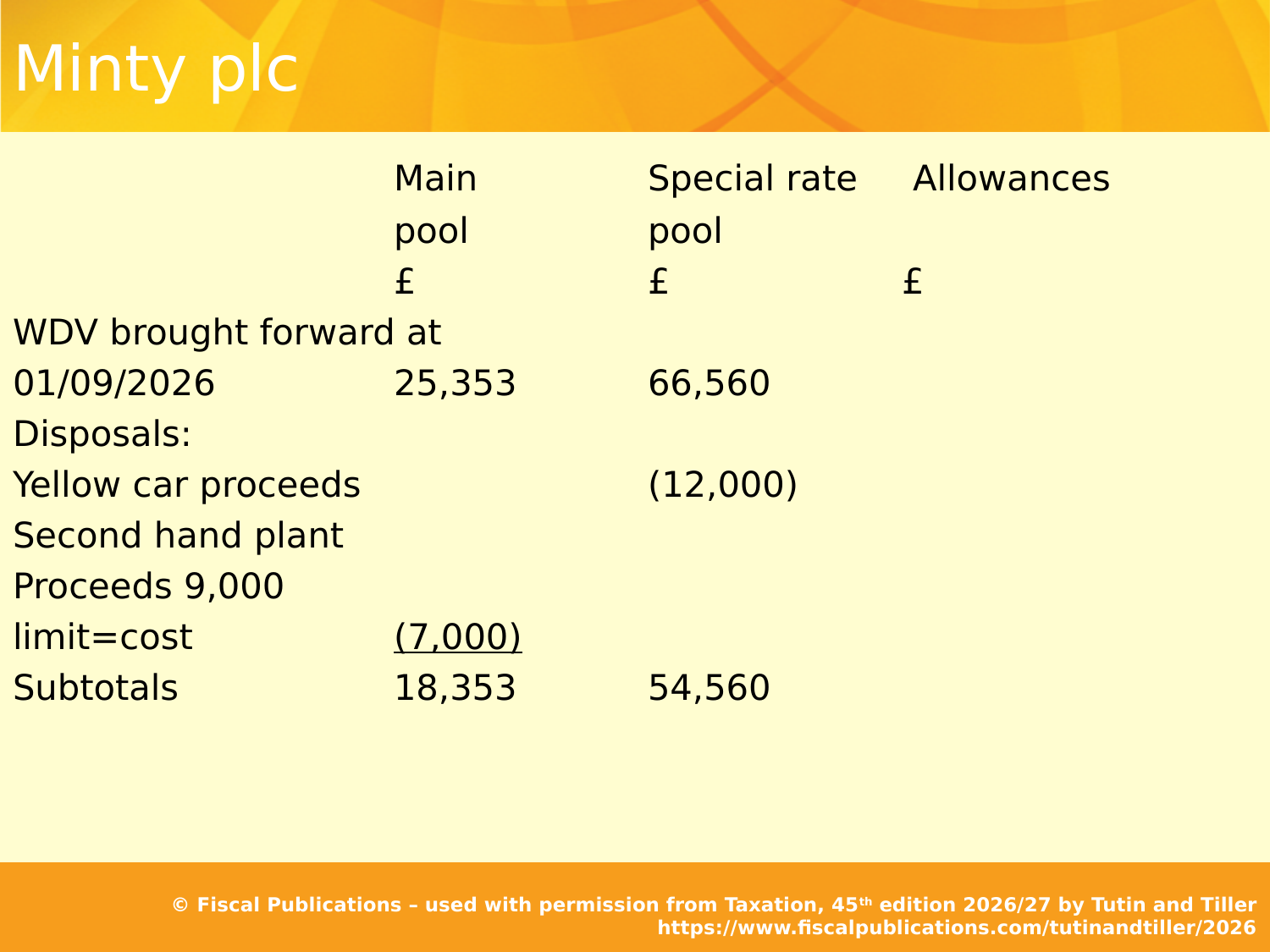

# Minty plc
			Main		Special rate	 Allowances
			pool		pool
			£ 		£ 		£
WDV brought forward at
01/09/2026		25,353 	66,560
Disposals:
Yellow car proceeds 			(12,000)
Second hand plant
Proceeds 9,000
limit=cost		(7,000)
Subtotals 		18,353 	54,560